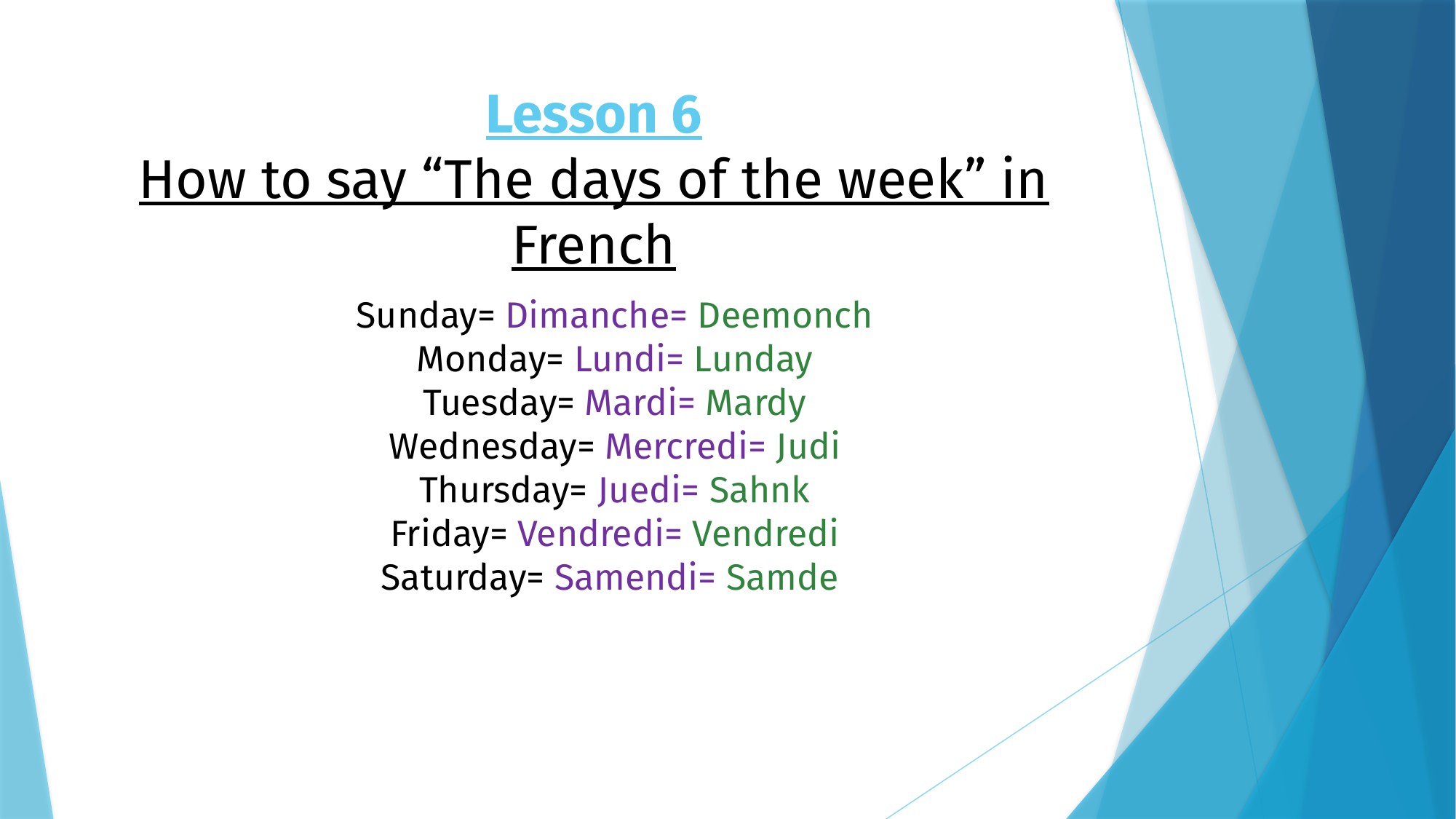

# Lesson 6 How to say “The days of the week” in French
Sunday= Dimanche= Deemonch
Monday= Lundi= Lunday
Tuesday= Mardi= Mardy
Wednesday= Mercredi= Judi
Thursday= Juedi= Sahnk
Friday= Vendredi= Vendredi
Saturday= Samendi= Samde